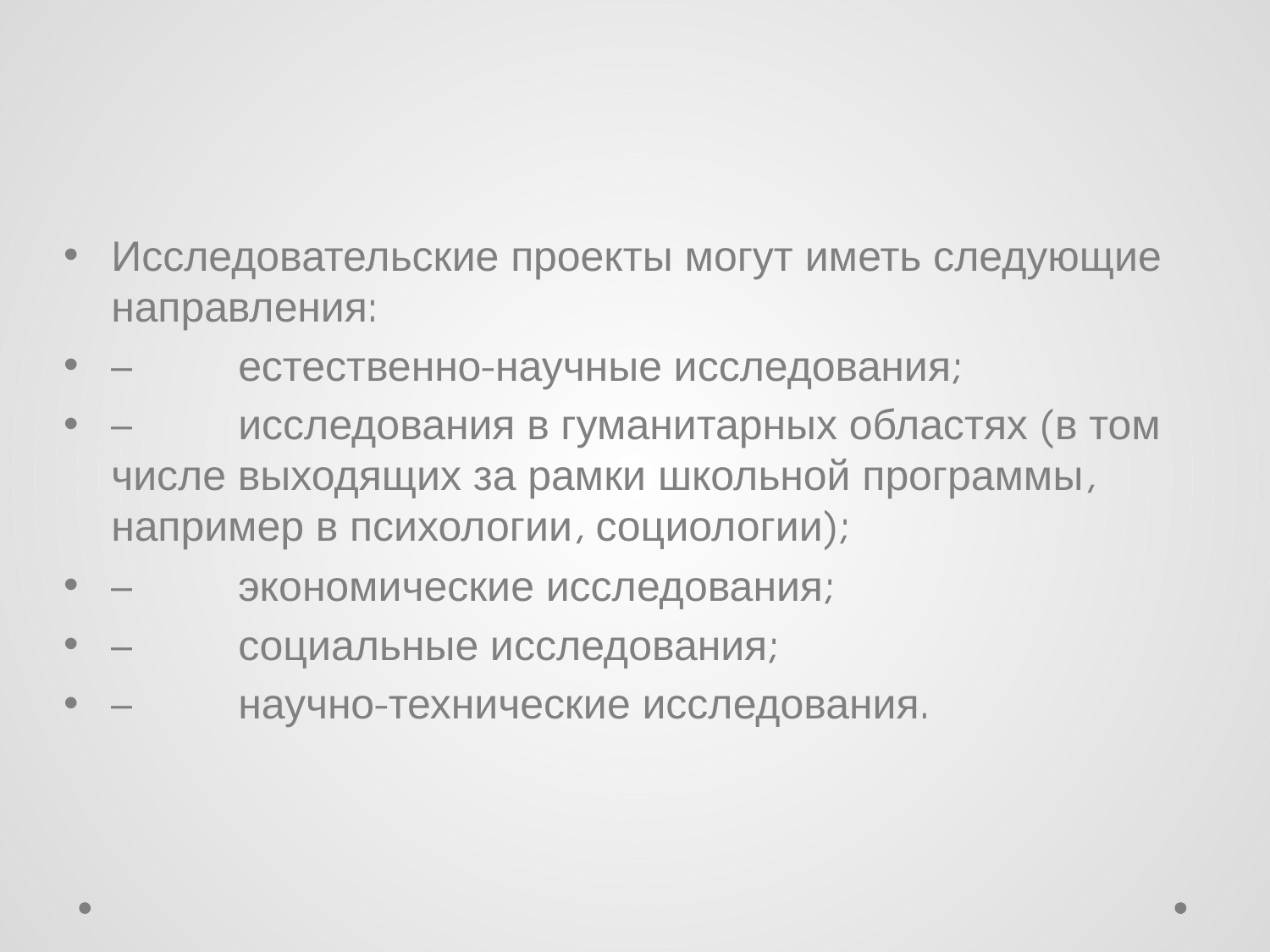

#
Исследовательские проекты могут иметь следующие направления:
–	естественно-научные исследования;
–	исследования в гуманитарных областях (в том числе выходящих за рамки школьной программы, например в психологии, социологии);
–	экономические исследования;
–	социальные исследования;
–	научно-технические исследования.